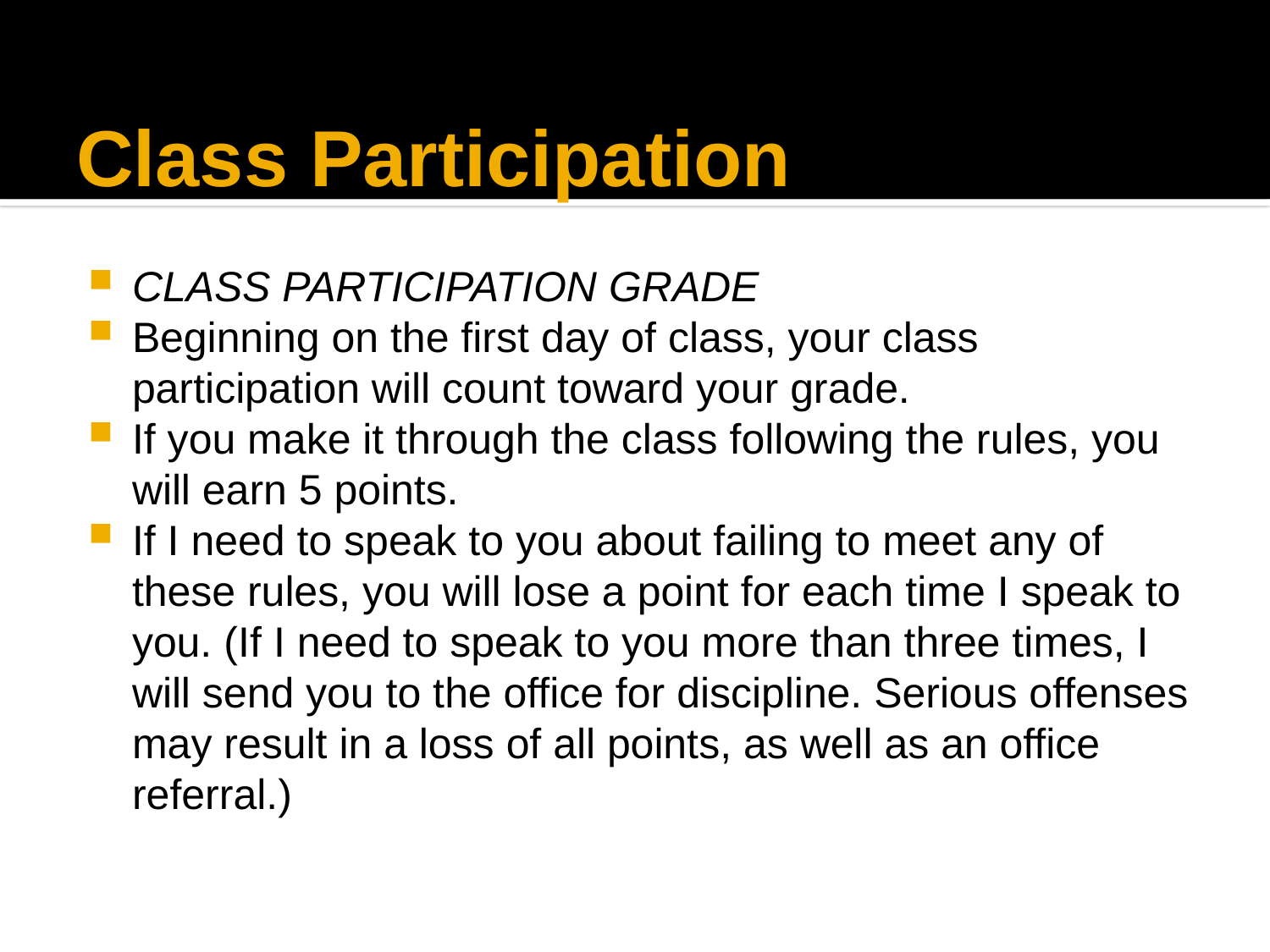

# Class Participation
CLASS PARTICIPATION GRADE
Beginning on the first day of class, your class participation will count toward your grade.
If you make it through the class following the rules, you will earn 5 points.
If I need to speak to you about failing to meet any of these rules, you will lose a point for each time I speak to you. (If I need to speak to you more than three times, I will send you to the office for discipline. Serious offenses may result in a loss of all points, as well as an office referral.)